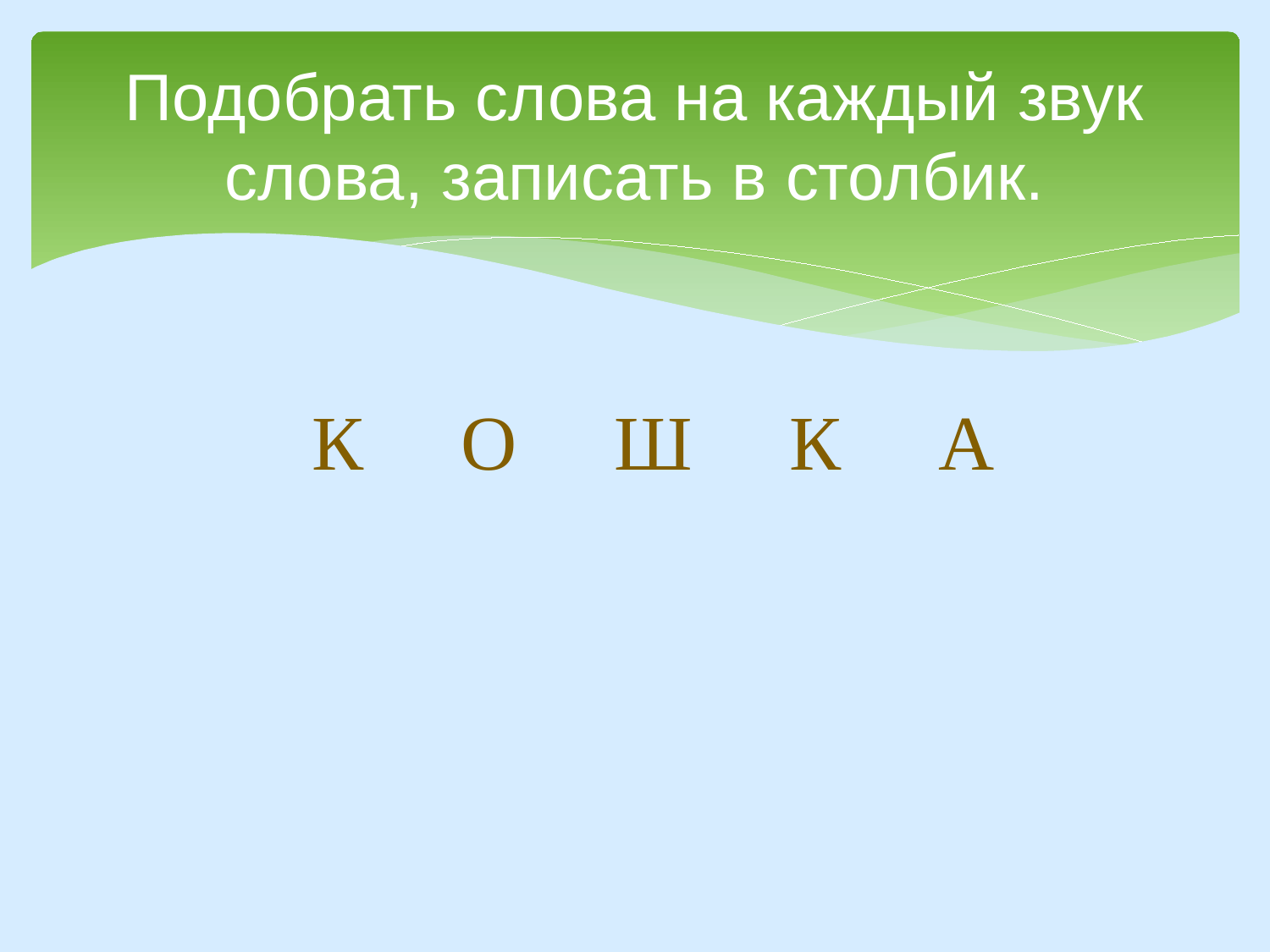

# Подобрать слова на каждый звук слова, записать в столбик.
   К     О     Ш     К     А